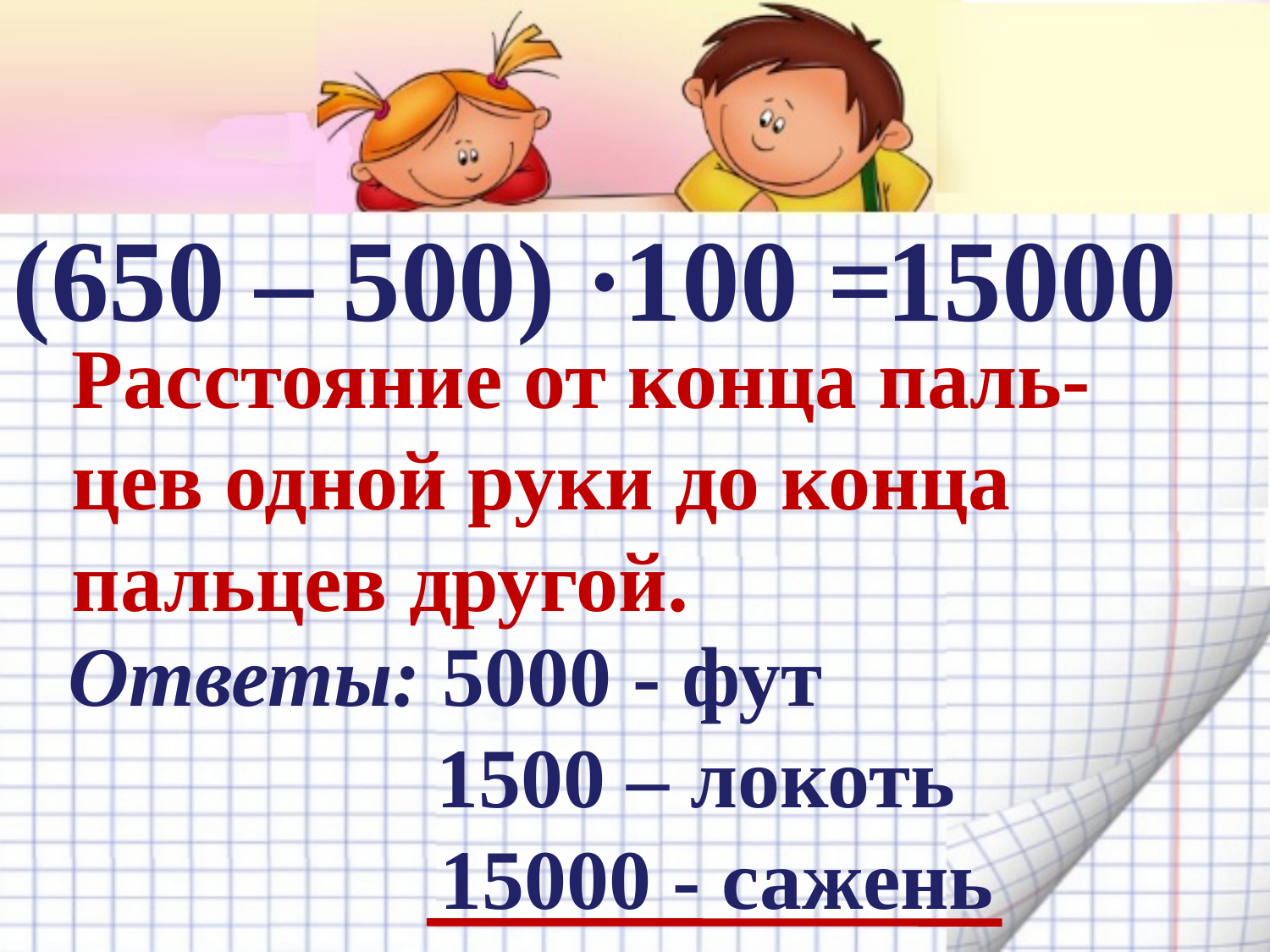

(650 – 500) ·100 =
15000
Расстояние от конца паль-цев одной руки до конца пальцев другой.
Ответы: 5000 - фут
        1500 – локоть
          15000 - сажень